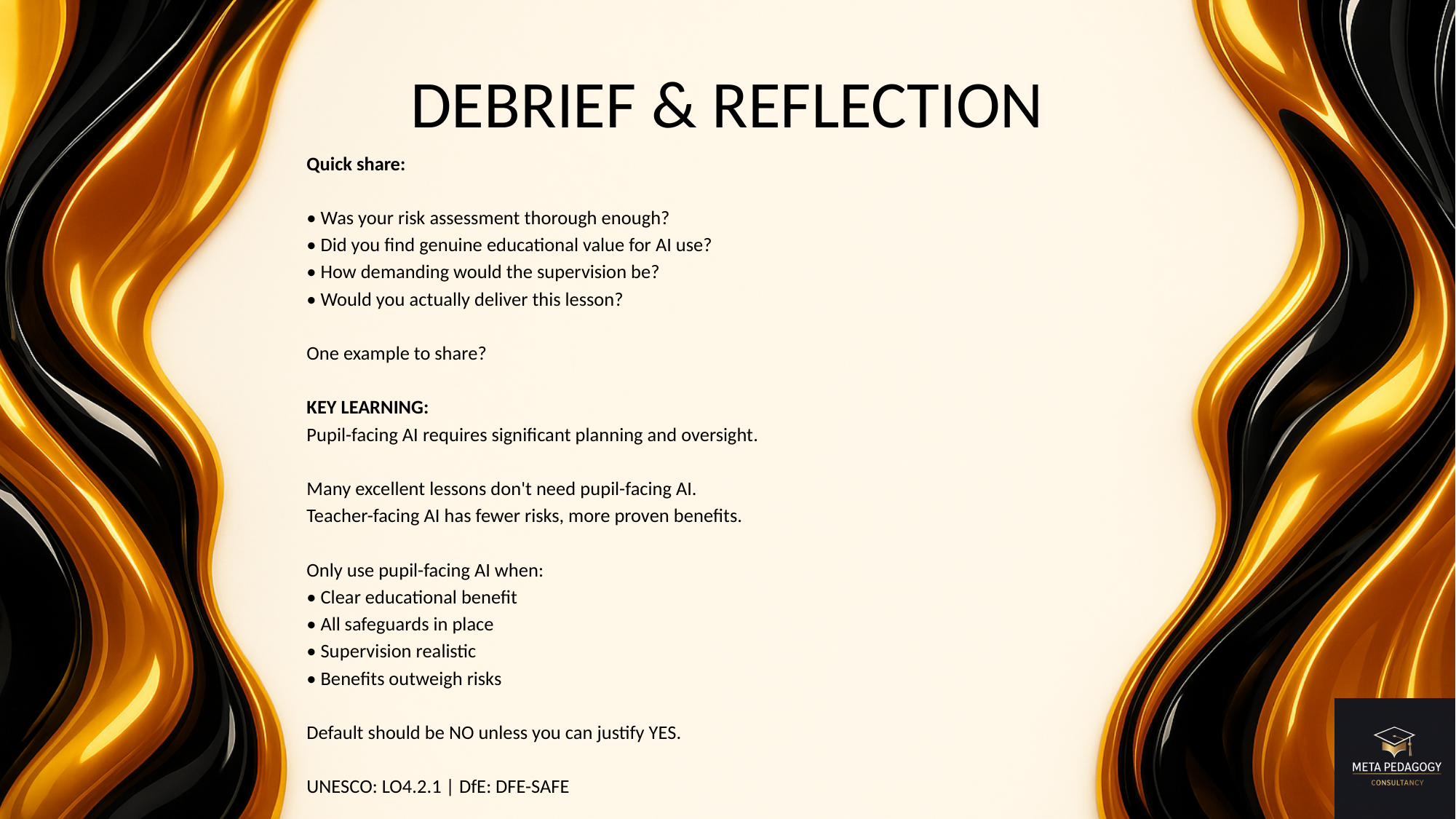

# DEBRIEF & REFLECTION
Quick share:

• Was your risk assessment thorough enough?
• Did you find genuine educational value for AI use?
• How demanding would the supervision be?
• Would you actually deliver this lesson?

One example to share?

KEY LEARNING:
Pupil-facing AI requires significant planning and oversight.

Many excellent lessons don't need pupil-facing AI.
Teacher-facing AI has fewer risks, more proven benefits.

Only use pupil-facing AI when:
• Clear educational benefit
• All safeguards in place
• Supervision realistic
• Benefits outweigh risks

Default should be NO unless you can justify YES.

UNESCO: LO4.2.1 | DfE: DFE-SAFE